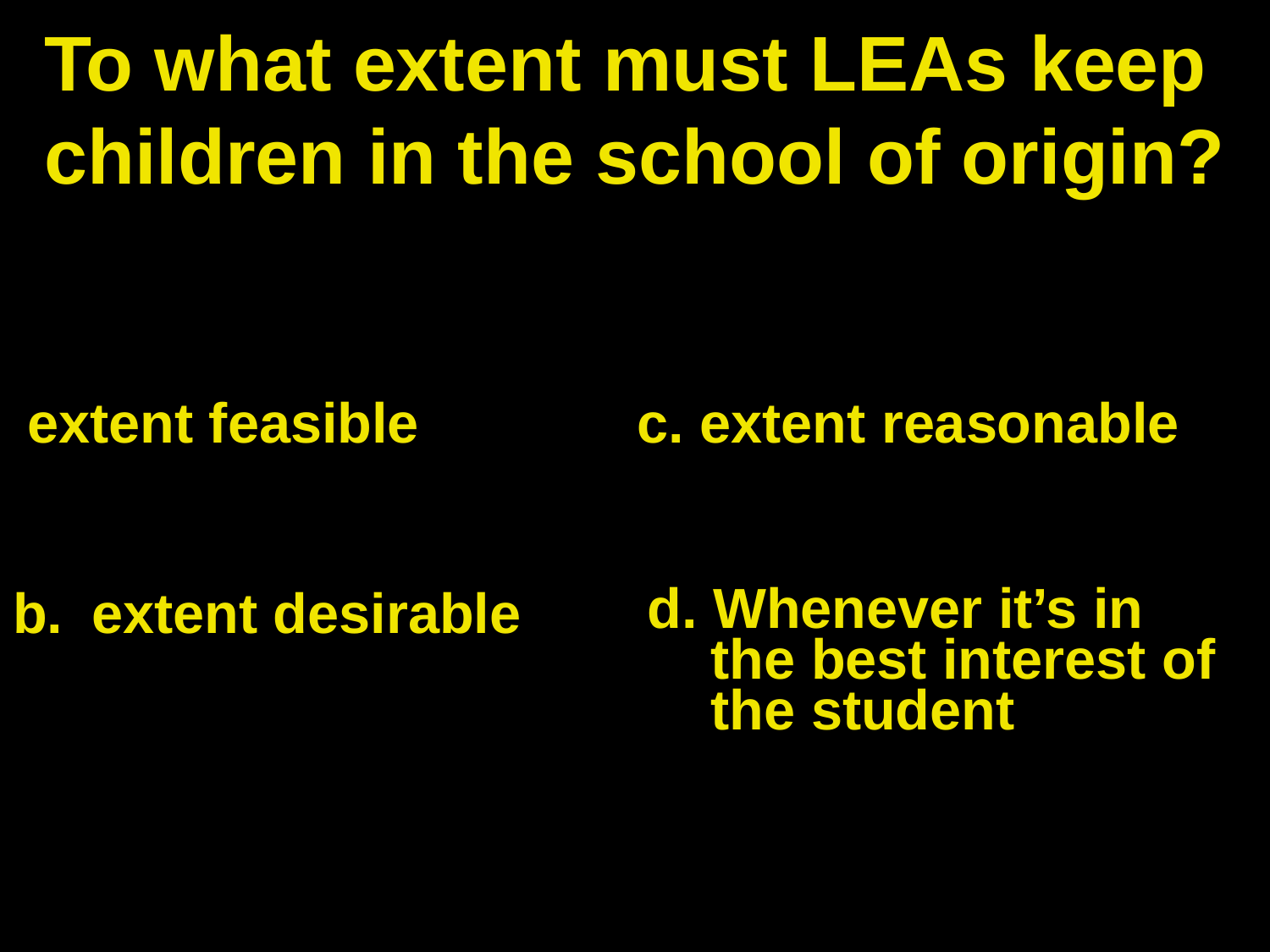

# To what extent must LEAs keep children in the school of origin?
a.  extent feasible
c. extent reasonable
 extent desirable
d. Whenever it’s in the best interest of the student